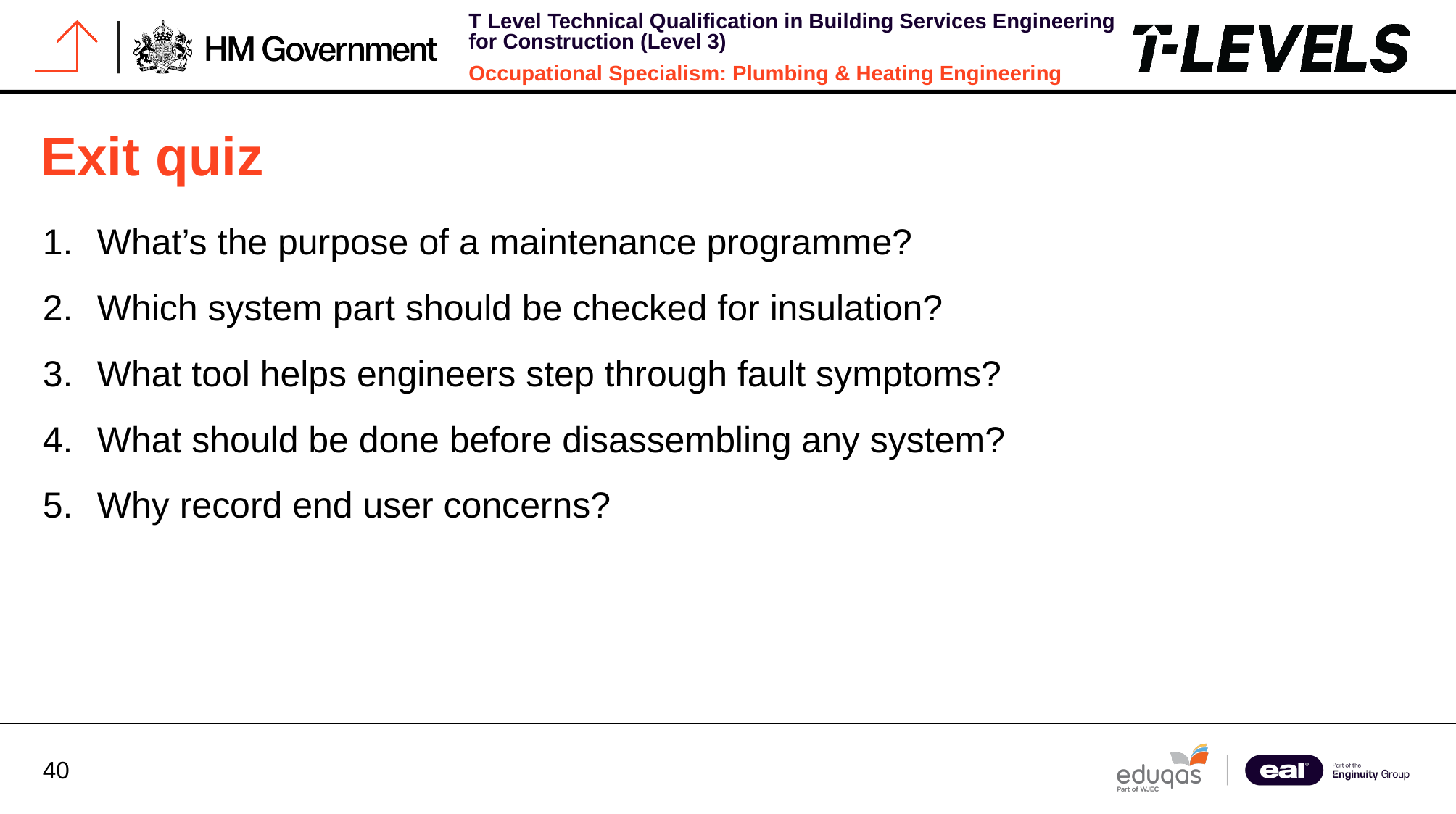

# Exit quiz
What’s the purpose of a maintenance programme?
Which system part should be checked for insulation?
What tool helps engineers step through fault symptoms?
What should be done before disassembling any system?
Why record end user concerns?